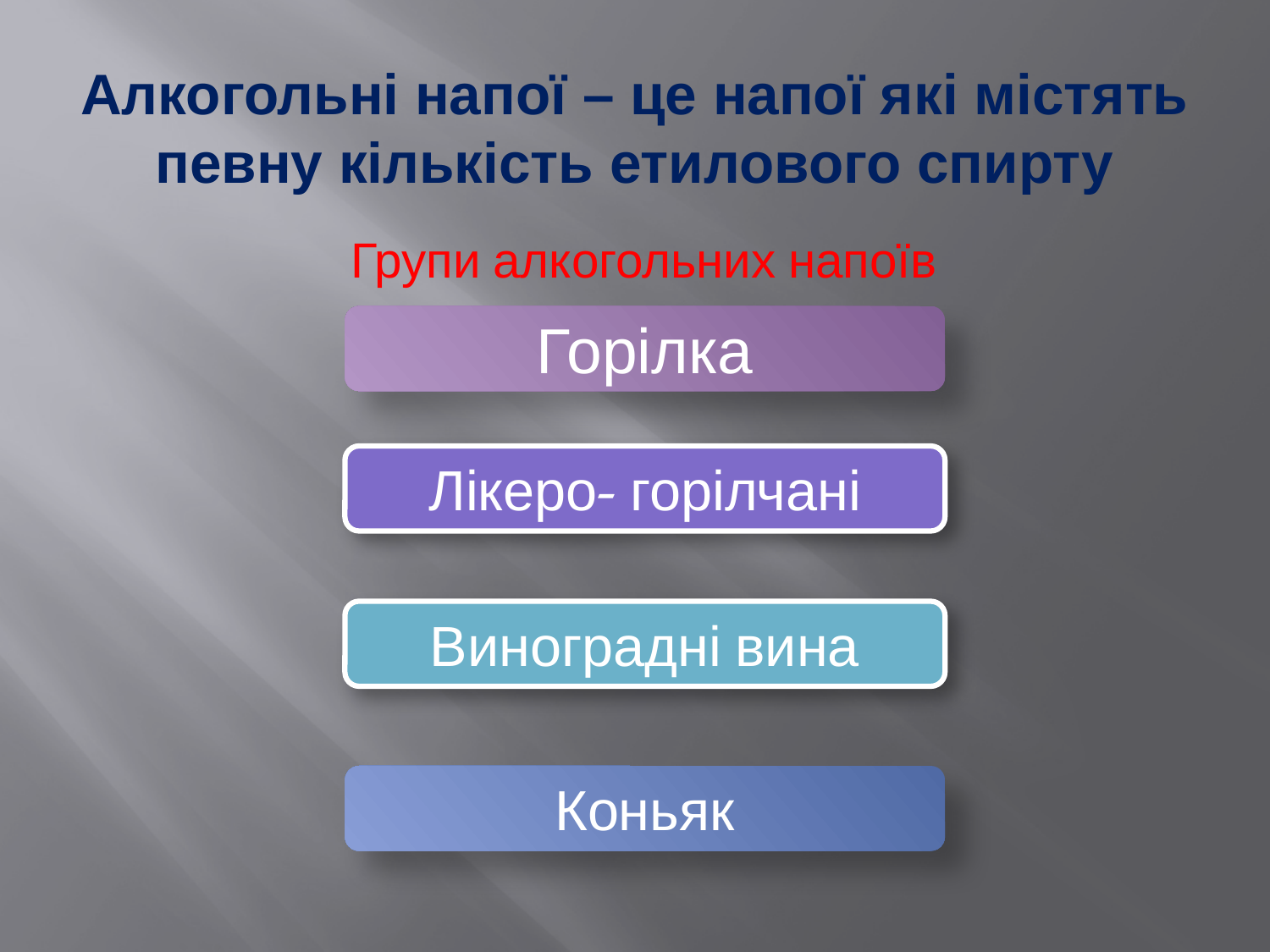

# Алкогольні напої – це напої які містять певну кількість етилового спирту
Групи алкогольних напоїв

Горілка
Лікеро- горілчані
Виноградні вина
Коньяк